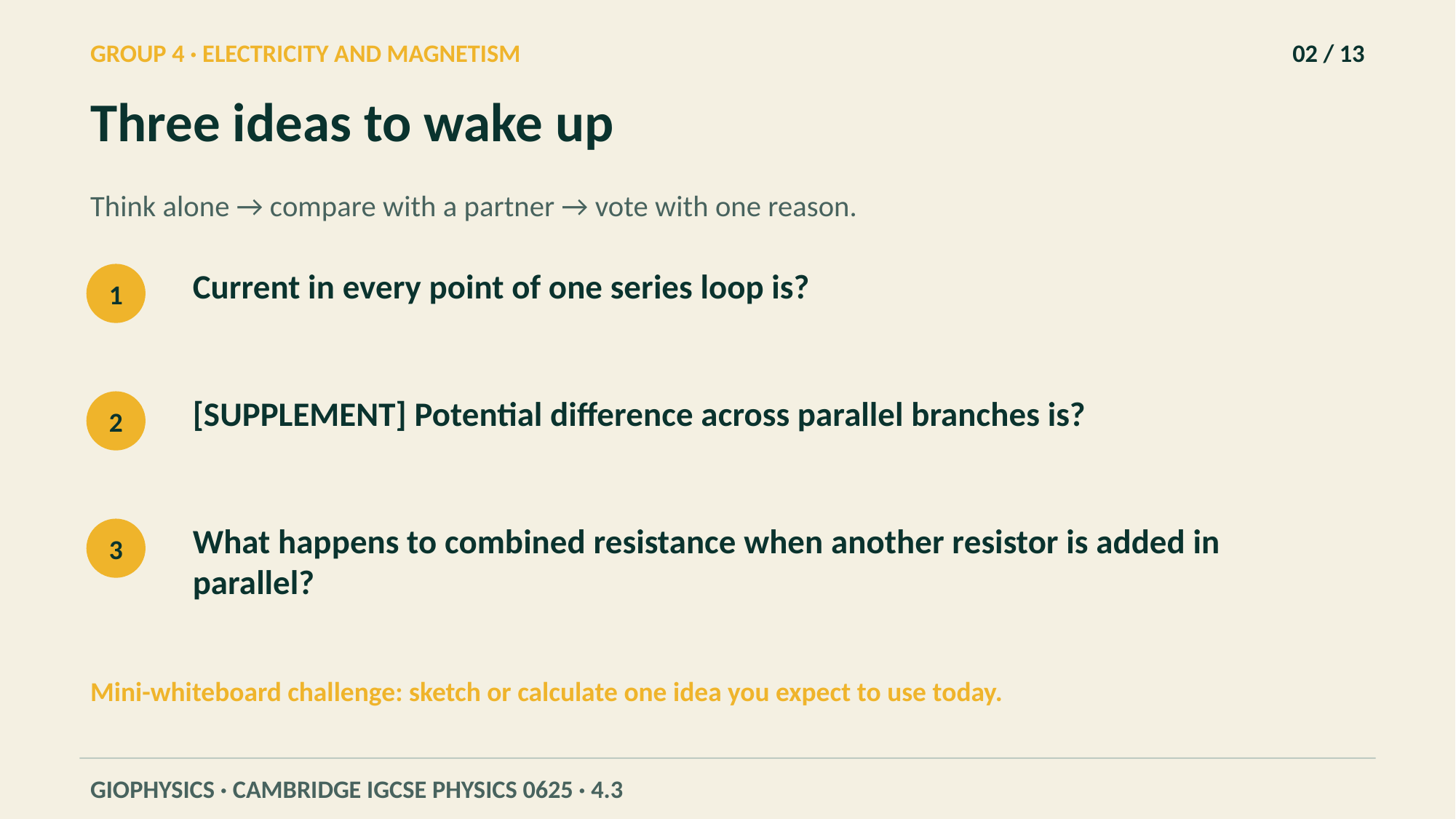

GROUP 4 · ELECTRICITY AND MAGNETISM
02 / 13
Three ideas to wake up
Think alone → compare with a partner → vote with one reason.
Current in every point of one series loop is?

1
[SUPPLEMENT] Potential difference across parallel branches is?

2
What happens to combined resistance when another resistor is added in parallel?

3
Mini-whiteboard challenge: sketch or calculate one idea you expect to use today.

GIOPHYSICS · CAMBRIDGE IGCSE PHYSICS 0625 · 4.3